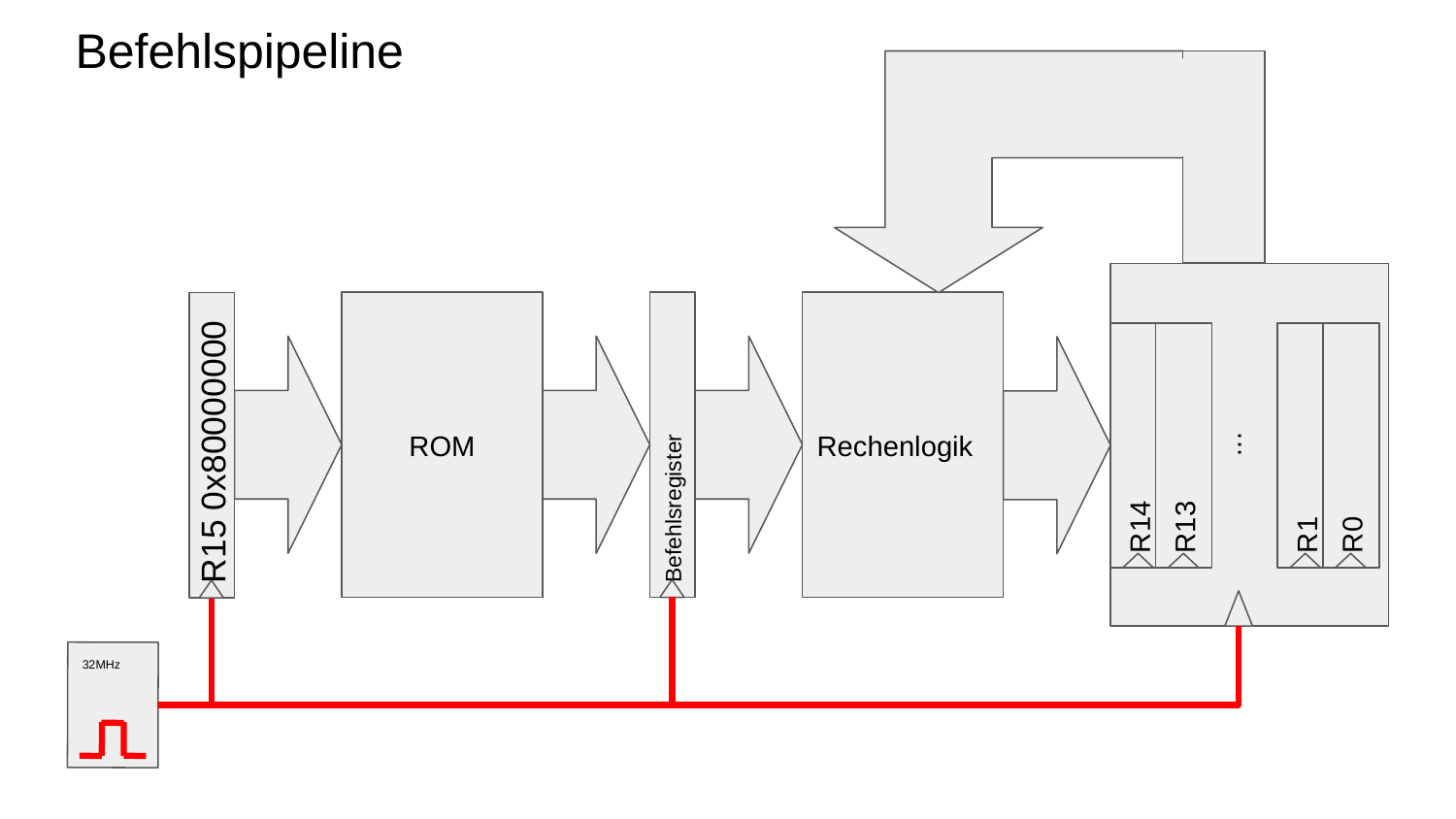

# Befehlspipeline

ROM
Rechenlogik
R13

R14

R0

R1

...

Befehlsregister

R15 0x80000000

32MHz